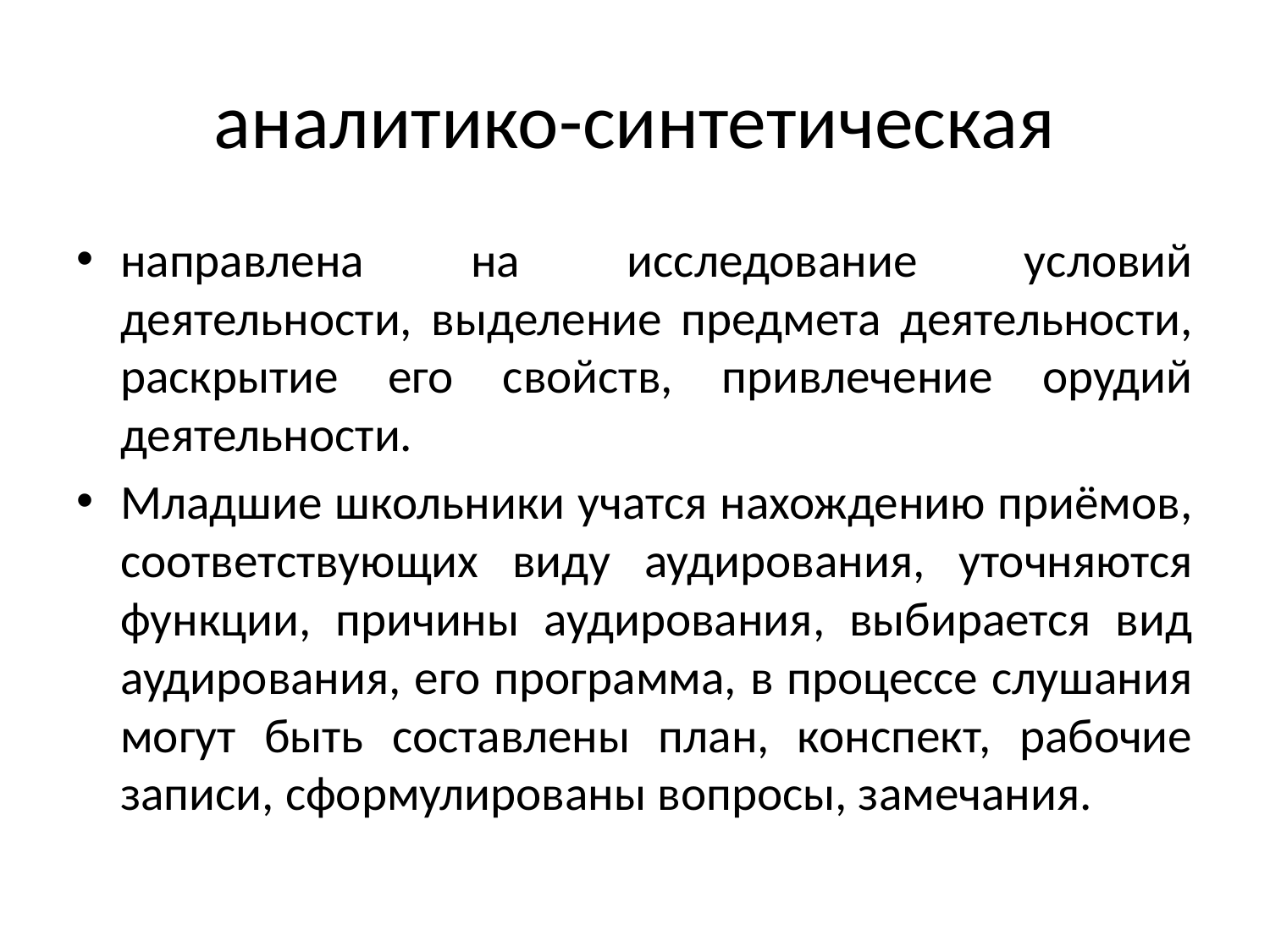

# аналитико-синтетическая
направлена на исследование условий деятельности, выделение предмета деятельности, раскрытие его свойств, привлечение орудий деятельности.
Младшие школьники учатся нахождению приёмов, соответствующих виду аудирования, уточняются функции, причины аудирования, выбирается вид аудирования, его программа, в процессе слушания могут быть составлены план, конспект, рабочие записи, сформулированы вопросы, замечания.